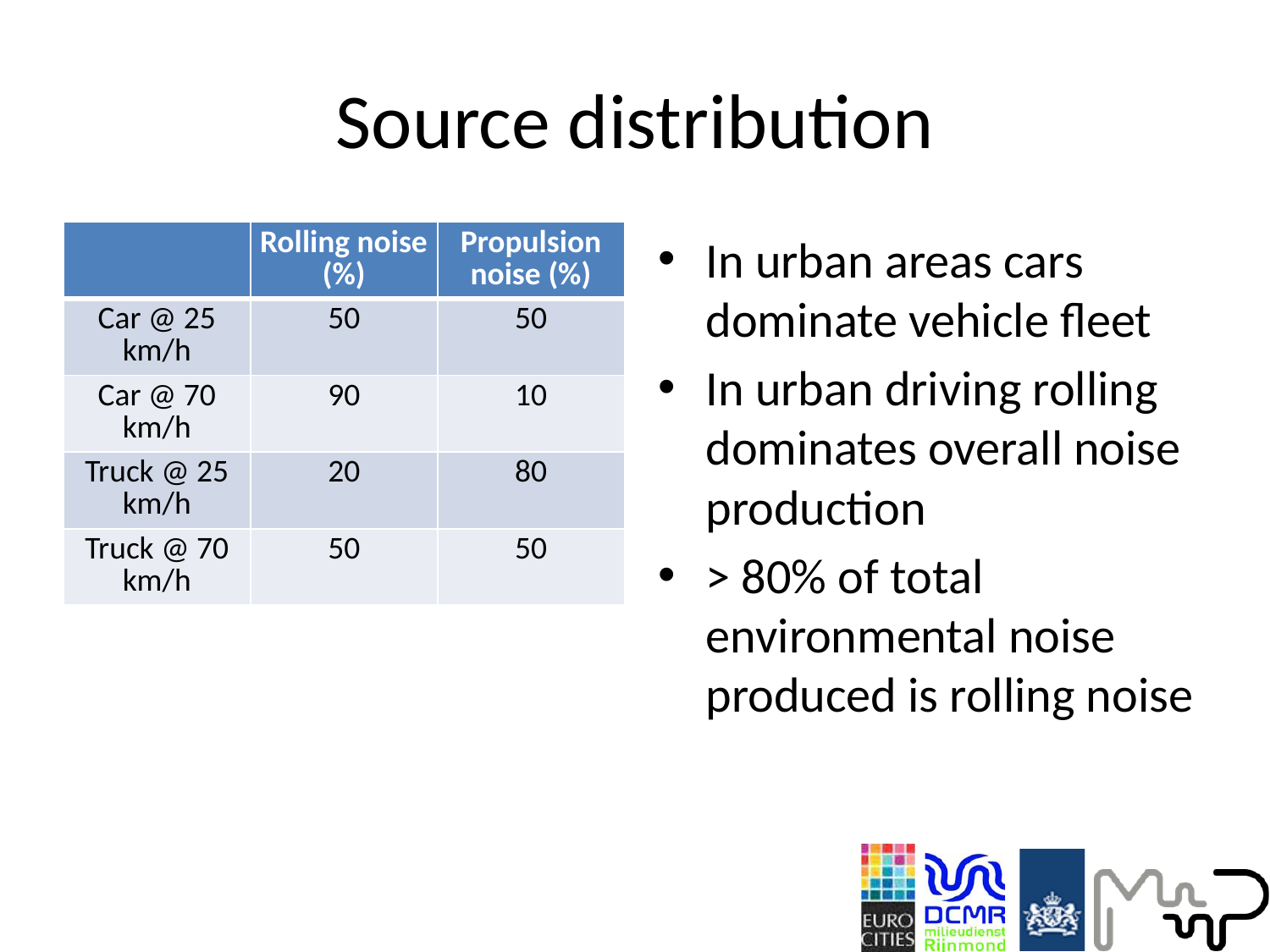

# Source distribution
|  | Rolling noise (%) | Propulsion noise (%) |
| --- | --- | --- |
| Car @ 25 km/h | 50 | 50 |
| Car @ 70 km/h | 90 | 10 |
| Truck @ 25 km/h | 20 | 80 |
| Truck @ 70 km/h | 50 | 50 |
In urban areas cars dominate vehicle fleet
In urban driving rolling dominates overall noise production
> 80% of total environmental noise produced is rolling noise